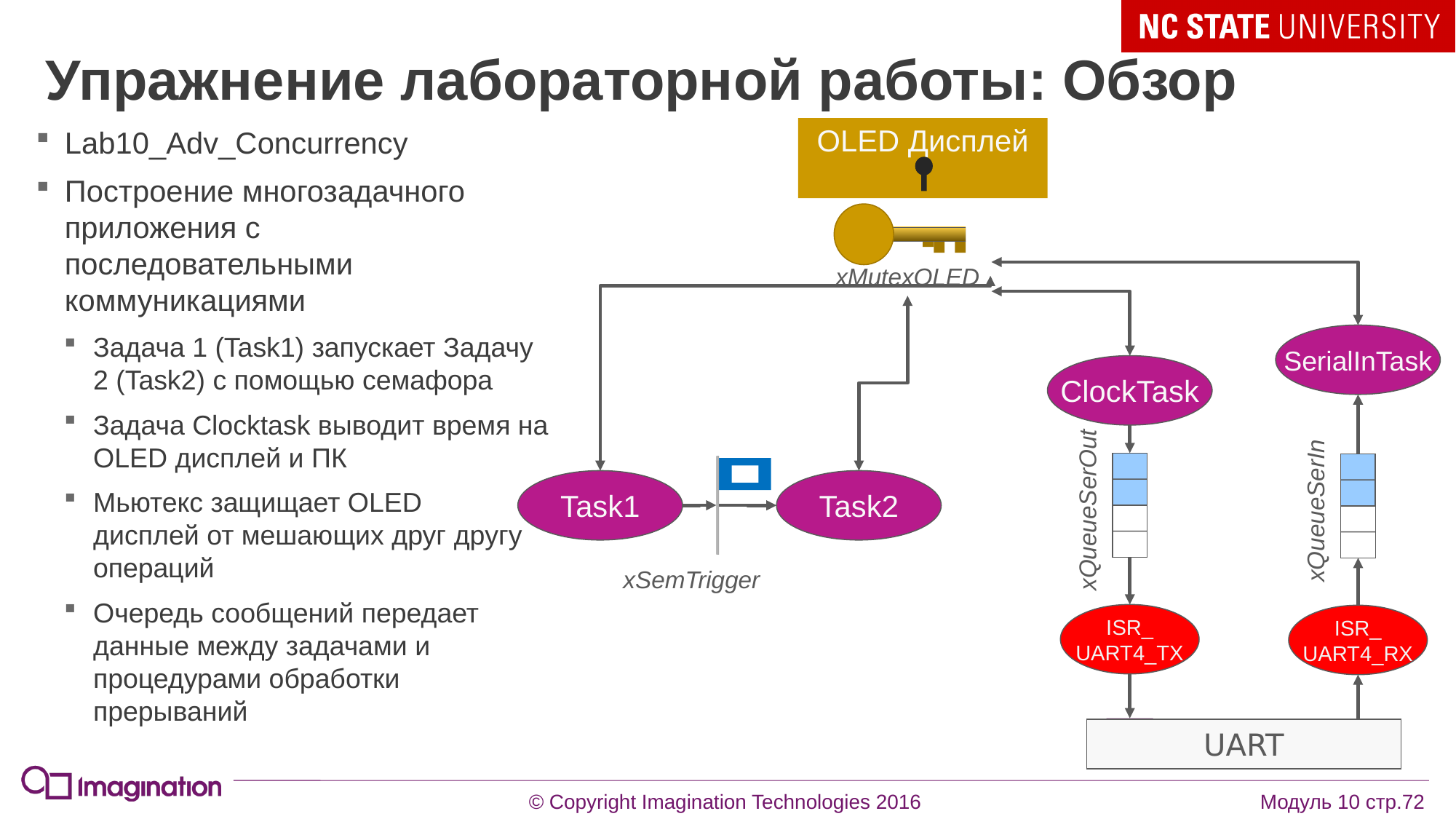

# Упражнение лабораторной работы: Обзор
OLED Дисплей

xMutexOLED
Lab10_Adv_Concurrency
Построение многозадачного приложения с последовательными коммуникациями
Задача 1 (Task1) запускает Задачу 2 (Task2) с помощью семафора
Задача Clocktask выводит время на OLED дисплей и ПК
Мьютекс защищает OLED
дисплей от мешающих друг другу операций
Очередь сообщений передает данные между задачами и процедурами обработки прерываний
SerialInTask
ClockTask

xQueueSerOut

xQueueSerIn

Task1
Task2
xSemTrigger
ISR_
UART4_TX
ISR_
UART4_RX

UART